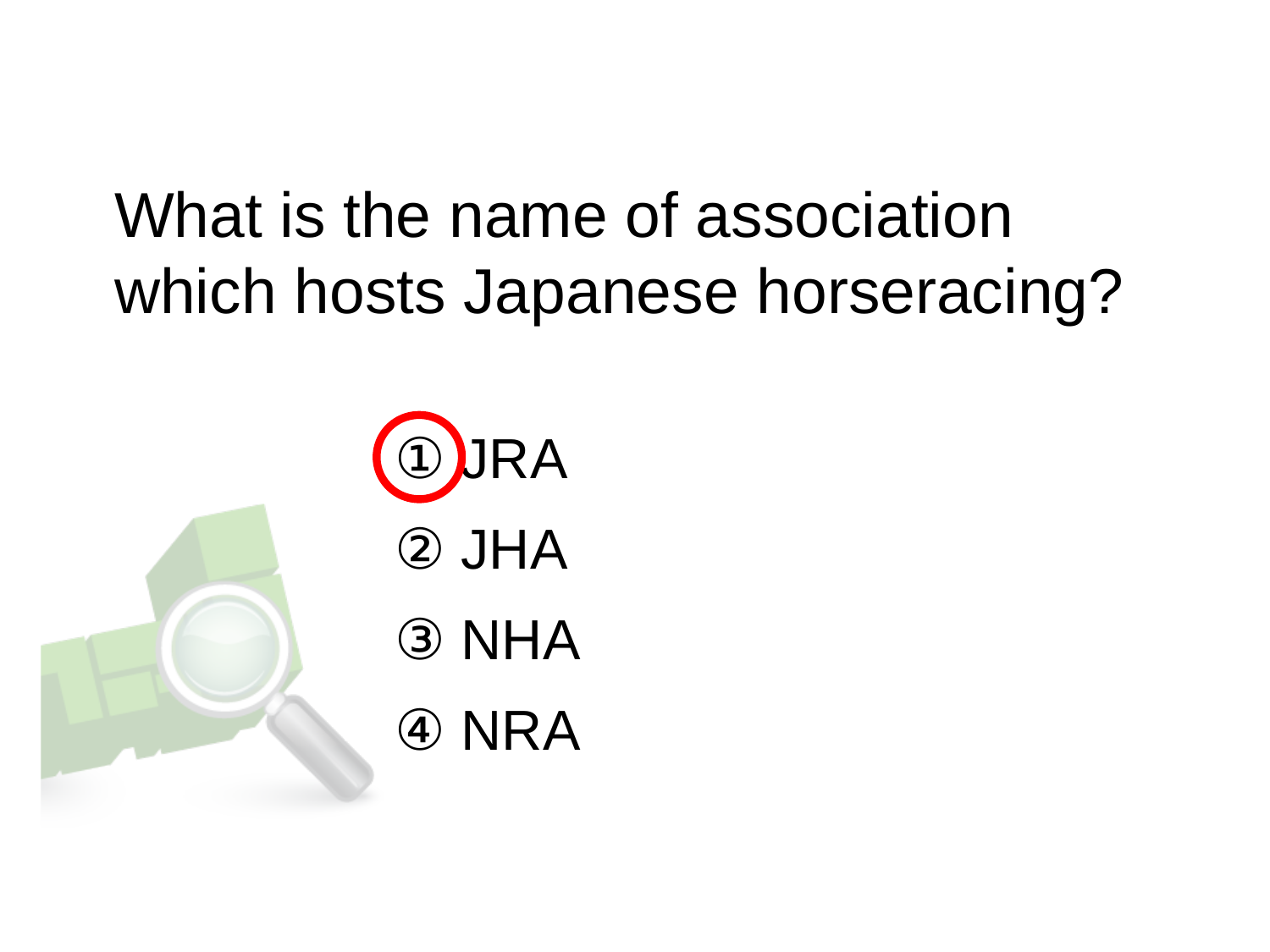

# What is the name of association which hosts Japanese horseracing?

① JRA
② JHA
③ NHA
④ NRA